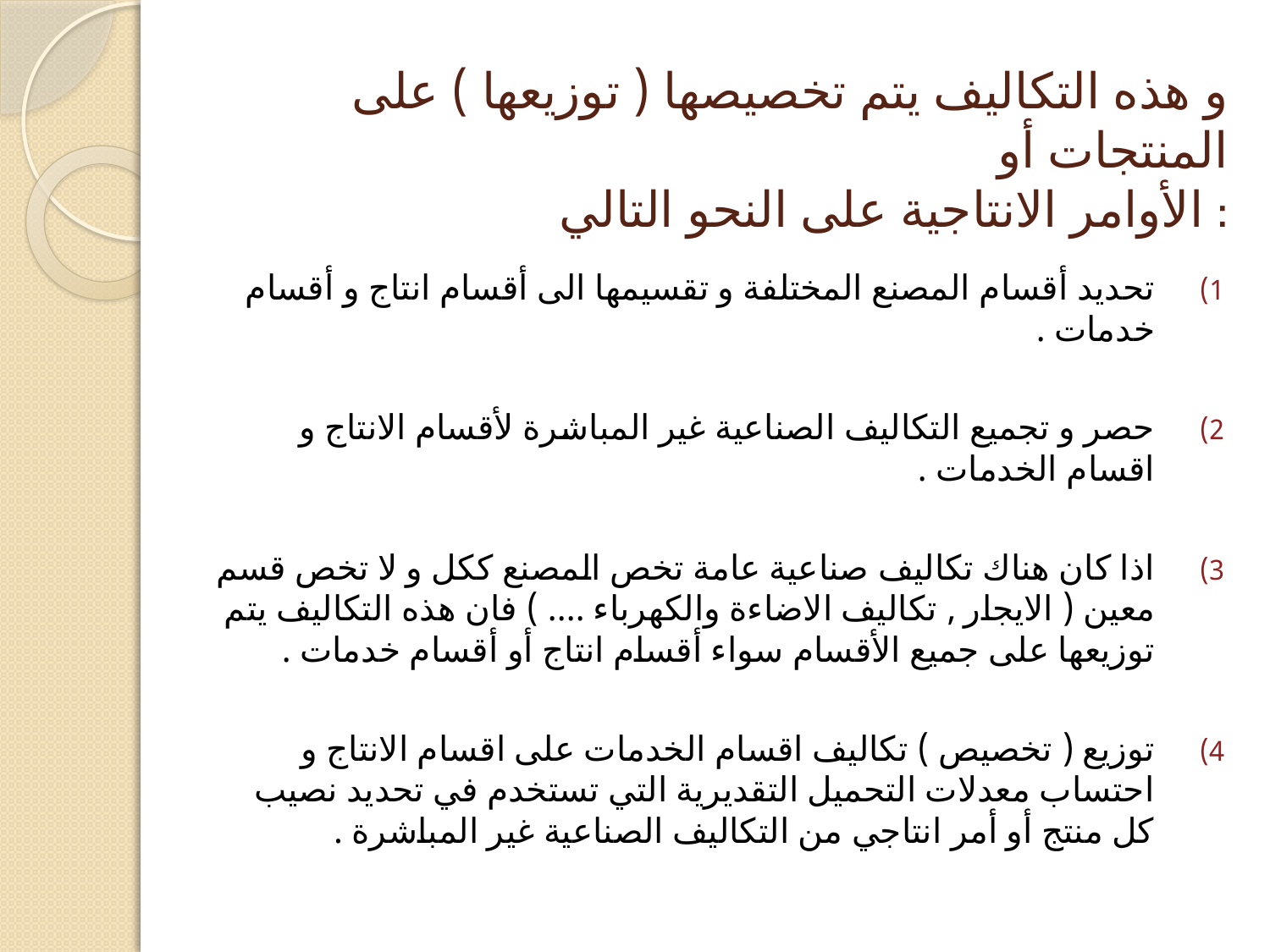

# و هذه التكاليف يتم تخصيصها ( توزيعها ) على المنتجات أو الأوامر الانتاجية على النحو التالي :

تحديد أقسام المصنع المختلفة و تقسيمها الى أقسام انتاج و أقسام خدمات .

حصر و تجميع التكاليف الصناعية غير المباشرة لأقسام الانتاج و اقسام الخدمات .

اذا كان هناك تكاليف صناعية عامة تخص المصنع ككل و لا تخص قسم معين ( الايجار , تكاليف الاضاءة والكهرباء .... ) فان هذه التكاليف يتم توزيعها على جميع الأقسام سواء أقسام انتاج أو أقسام خدمات .

توزيع ( تخصيص ) تكاليف اقسام الخدمات على اقسام الانتاج و احتساب معدلات التحميل التقديرية التي تستخدم في تحديد نصيب كل منتج أو أمر انتاجي من التكاليف الصناعية غير المباشرة .